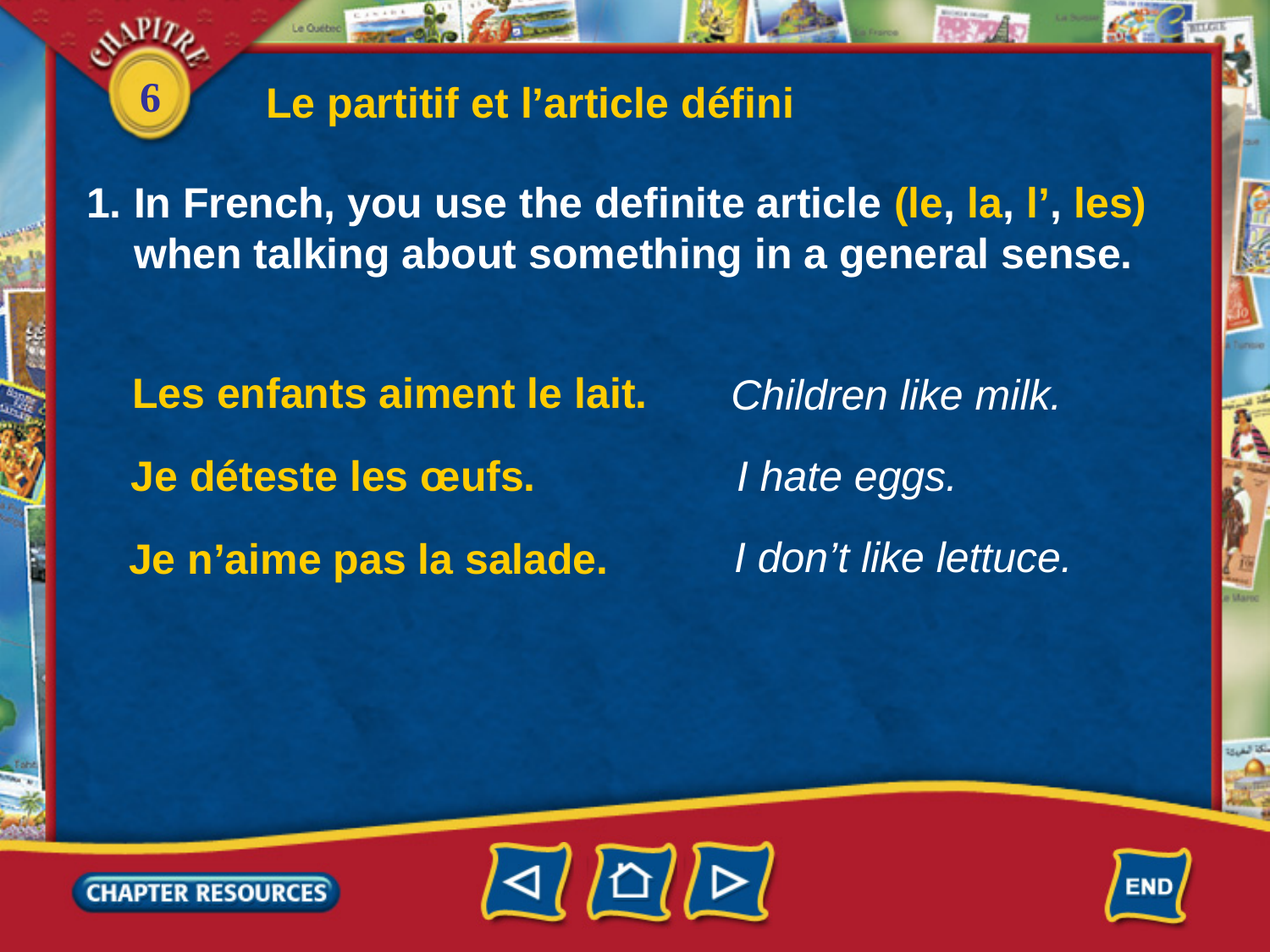

Le partitif et l’article défini
1. In French, you use the definite article (le, la, l’, les)
    when talking about something in a general sense.
Les enfants aiment le lait.
Children like milk.
Je déteste les œufs.
I hate eggs.
I don’t like lettuce.
Je n’aime pas la salade.